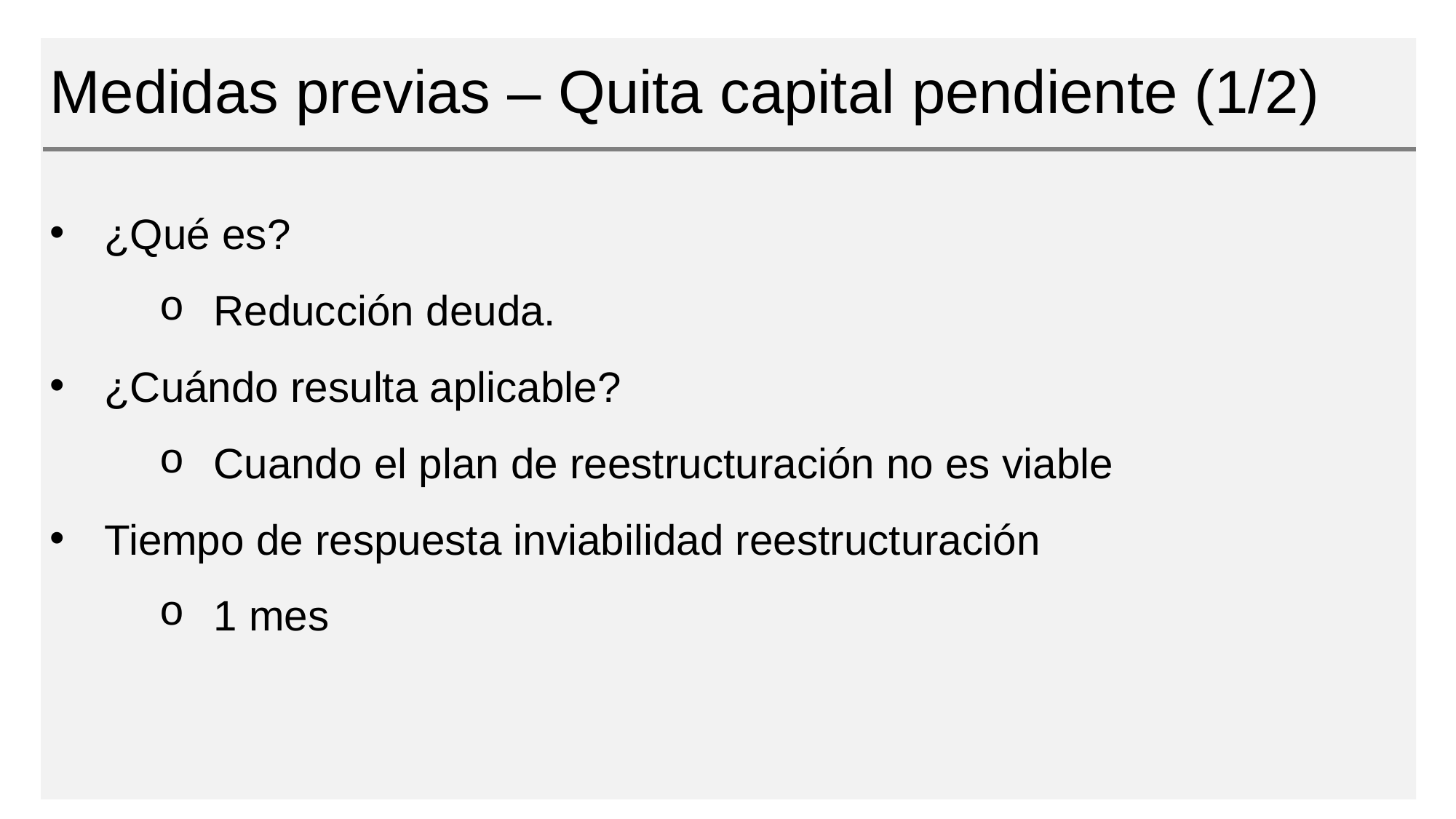

# Medidas previas – Quita capital pendiente (1/2)
¿Qué es?
Reducción deuda.
¿Cuándo resulta aplicable?
Cuando el plan de reestructuración no es viable
Tiempo de respuesta inviabilidad reestructuración
1 mes